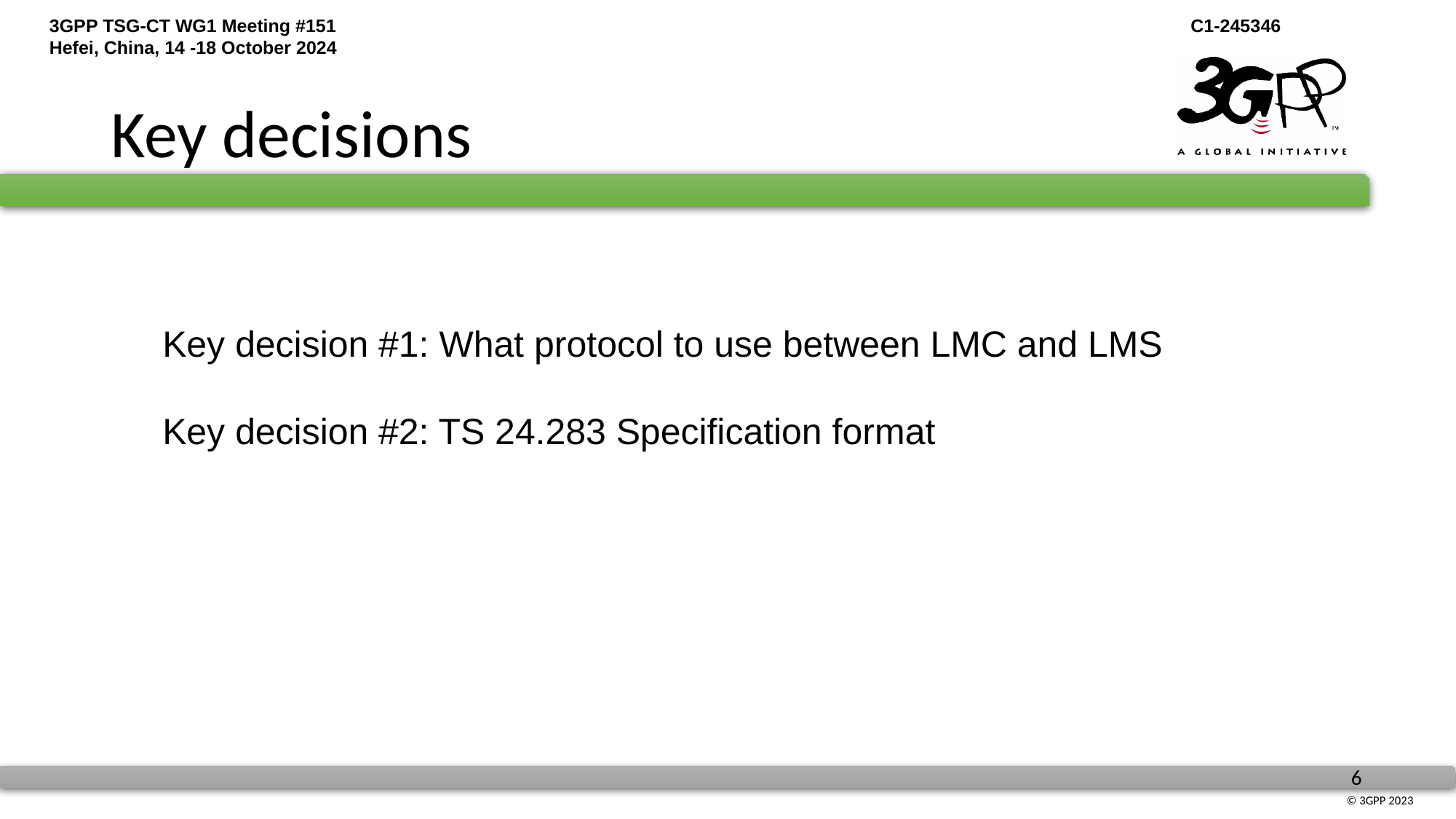

# Key decisions

Key decision #1: What protocol to use between LMC and LMS

Key decision #2: TS 24.283 Specification format